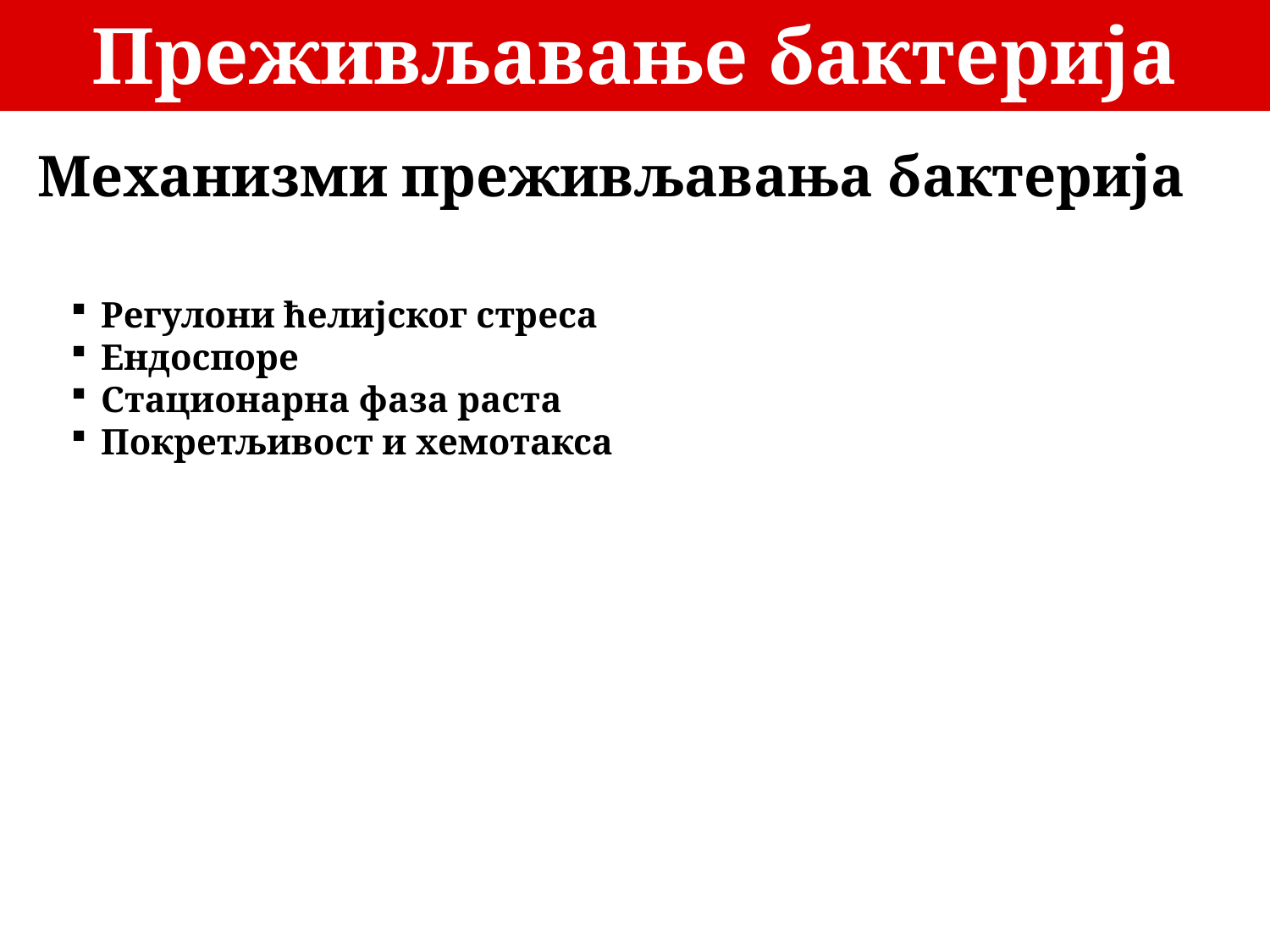

Преживљавање бактерија
Механизми преживљавања бактерија

Регулони ћелијског стреса
Ендоспоре
Стационарна фаза раста
Покретљивост и хемотакса